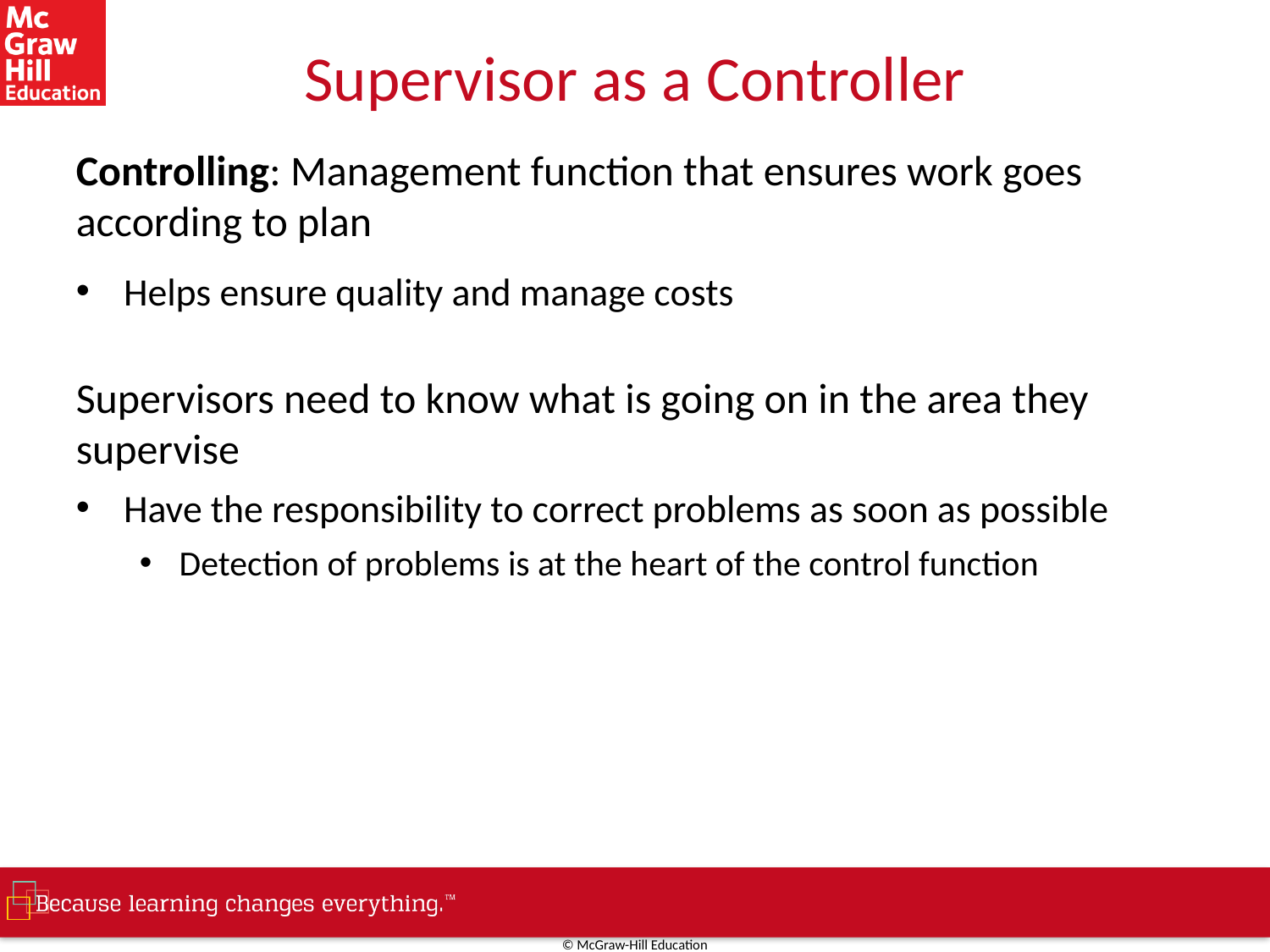

# Supervisor as a Controller
Controlling: Management function that ensures work goes according to plan
Helps ensure quality and manage costs

Supervisors need to know what is going on in the area they supervise
Have the responsibility to correct problems as soon as possible
Detection of problems is at the heart of the control function